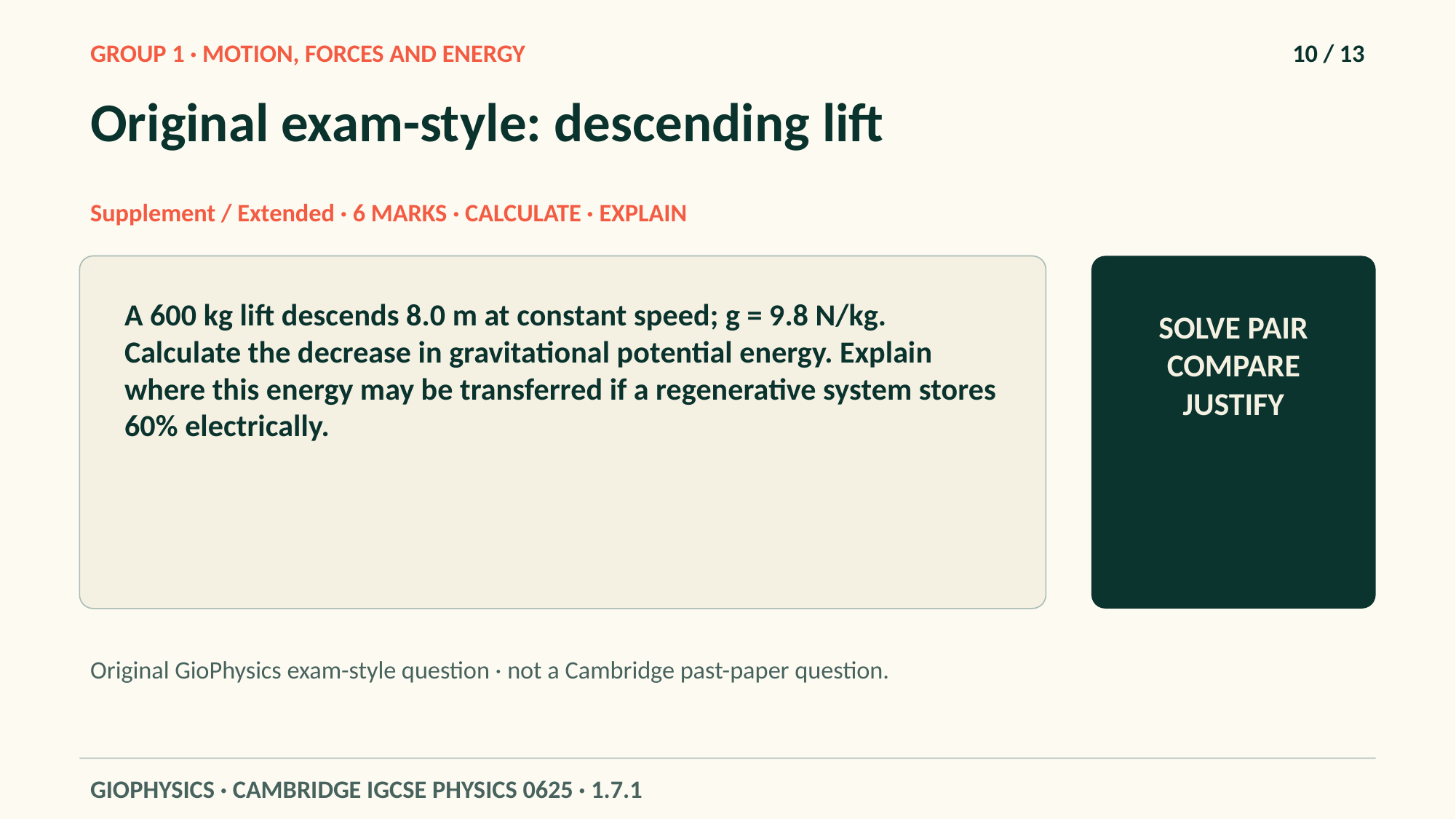

GROUP 1 · MOTION, FORCES AND ENERGY
10 / 13
Original exam-style: descending lift
Supplement / Extended · 6 MARKS · CALCULATE · EXPLAIN

A 600 kg lift descends 8.0 m at constant speed; g = 9.8 N/kg. Calculate the decrease in gravitational potential energy. Explain where this energy may be transferred if a regenerative system stores 60% electrically.
SOLVE PAIR COMPARE JUSTIFY
Original GioPhysics exam-style question · not a Cambridge past-paper question.

GIOPHYSICS · CAMBRIDGE IGCSE PHYSICS 0625 · 1.7.1